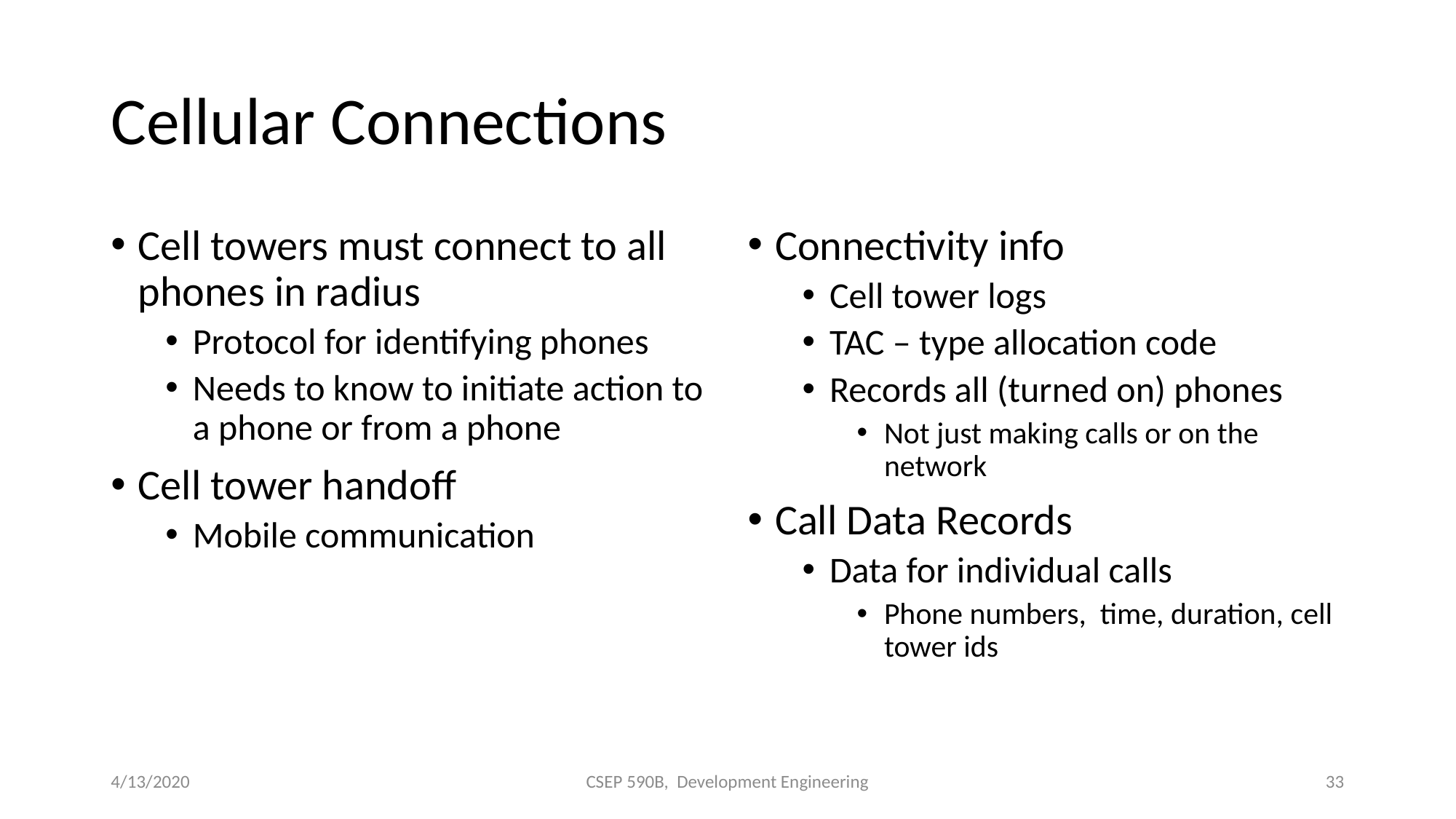

# Cellular Connections
Cell towers must connect to all phones in radius
Protocol for identifying phones
Needs to know to initiate action to a phone or from a phone
Cell tower handoff
Mobile communication
Connectivity info
Cell tower logs
TAC – type allocation code
Records all (turned on) phones
Not just making calls or on the network
Call Data Records
Data for individual calls
Phone numbers,  time, duration, cell tower ids
4/13/2020
CSEP 590B,  Development Engineering
33